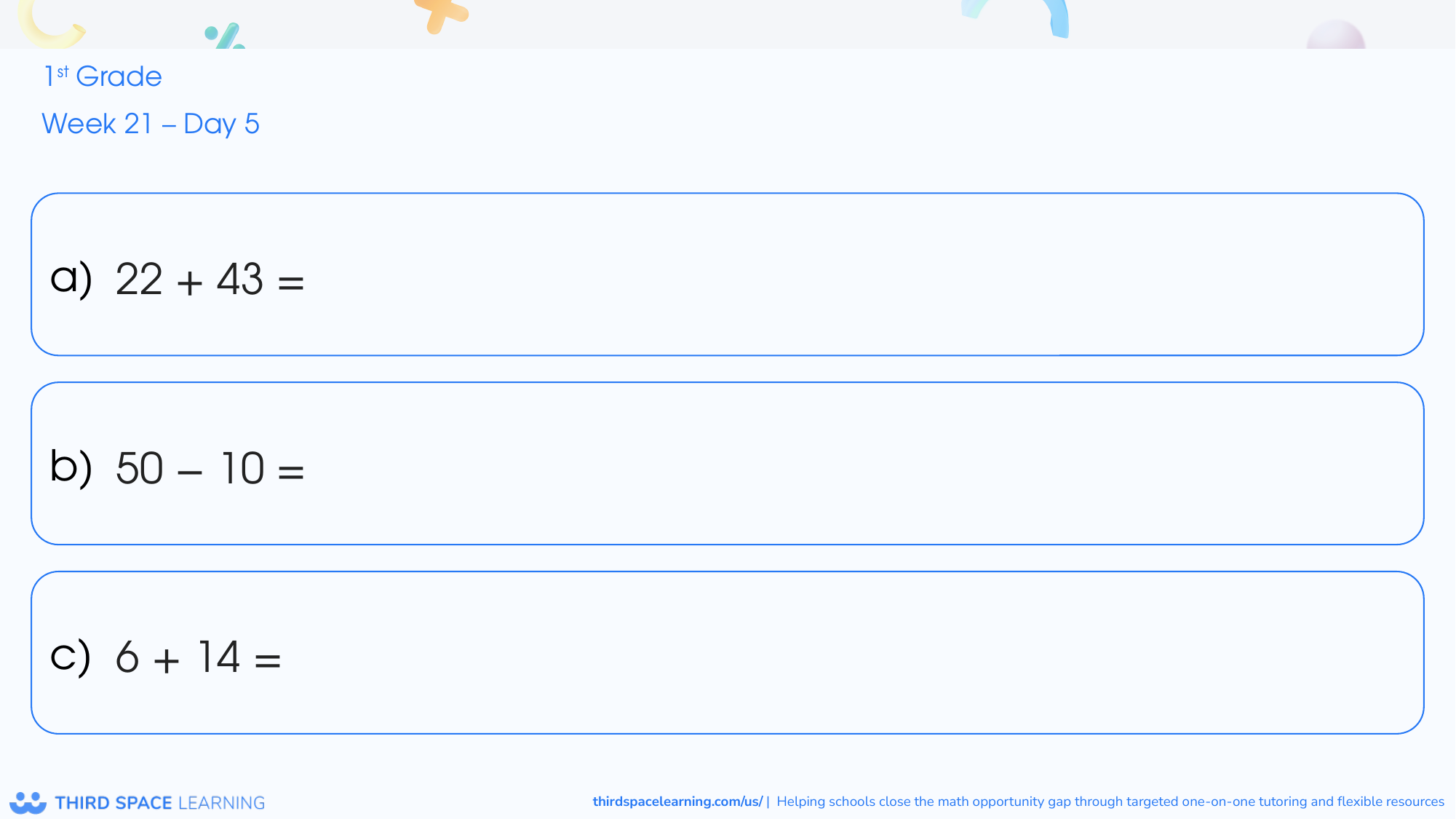

1st Grade
Week 21 – Day 5
22 + 43 =
50 − 10 =
6 + 14 =